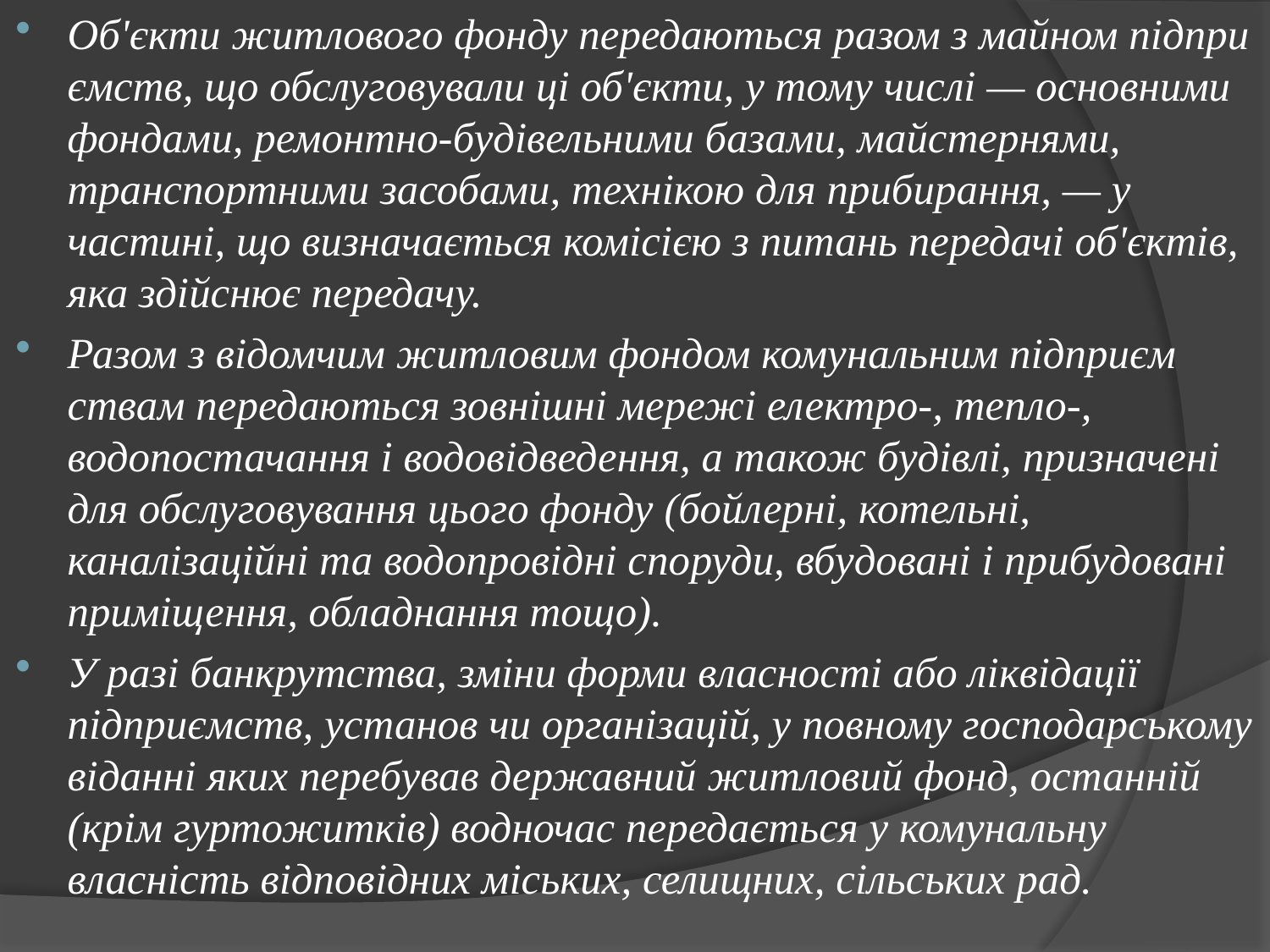

Об'єкти житлового фонду передаються разом з майном підпри­ємств, що обслуговували ці об'єкти, у тому числі — основними фон­дами, ремонтно-будівельними базами, майстернями, транспортними засобами, технікою для прибирання, — у частині, що визначається комісією з питань передачі об'єктів, яка здійснює передачу.
Разом з відомчим житловим фондом комунальним підприєм­ствам передаються зовнішні мережі електро-, тепло-, водопостачан­ня і водовідведення, а також будівлі, призначені для обслуговування цього фонду (бойлерні, котельні, каналізаційні та водопровідні спо­руди, вбудовані і прибудовані приміщення, обладнання тощо).
У разі банкрутства, зміни форми власності або ліквідації підпри­ємств, установ чи організацій, у повному господарському віданні яких перебував державний житловий фонд, останній (крім гурто­житків) водночас передається у комунальну власність відповідних міських, селищних, сільських рад.